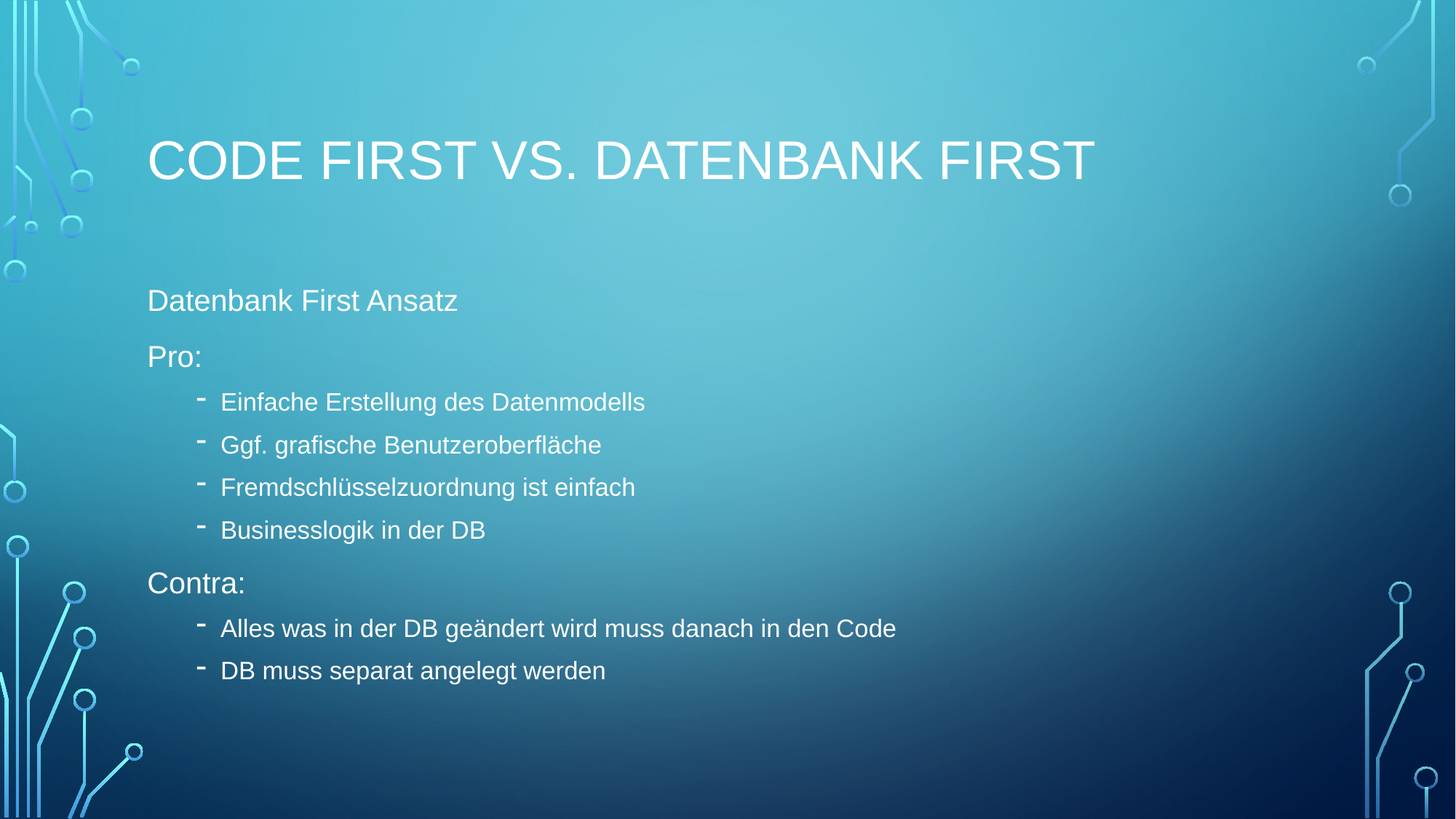

# Code first vs. Datenbank first
Datenbank First Ansatz
Pro:
Einfache Erstellung des Datenmodells
Ggf. grafische Benutzeroberfläche
Fremdschlüsselzuordnung ist einfach
Businesslogik in der DB
Contra:
Alles was in der DB geändert wird muss danach in den Code
DB muss separat angelegt werden